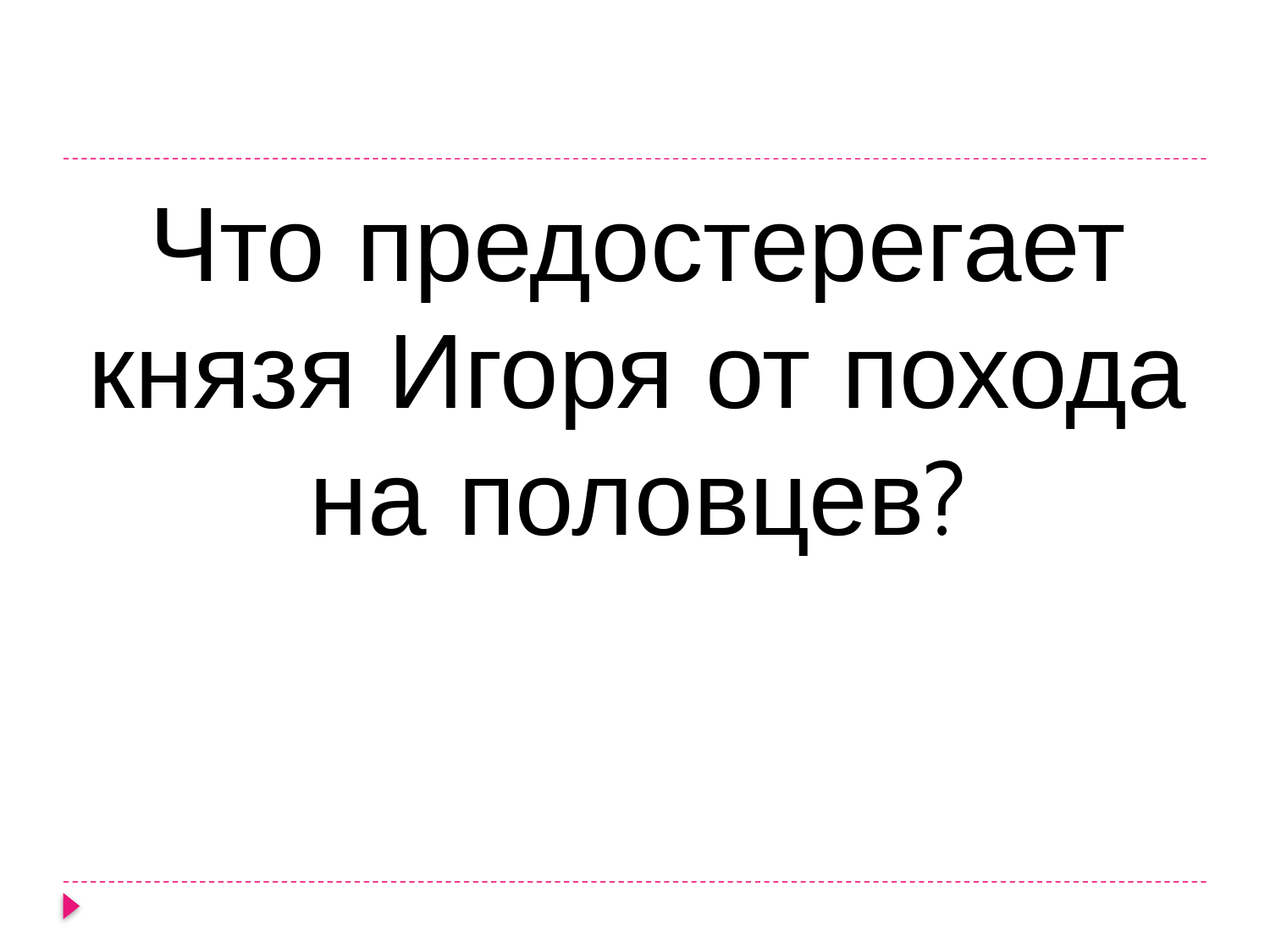

Что предостерегает князя Игоря от похода на половцев?